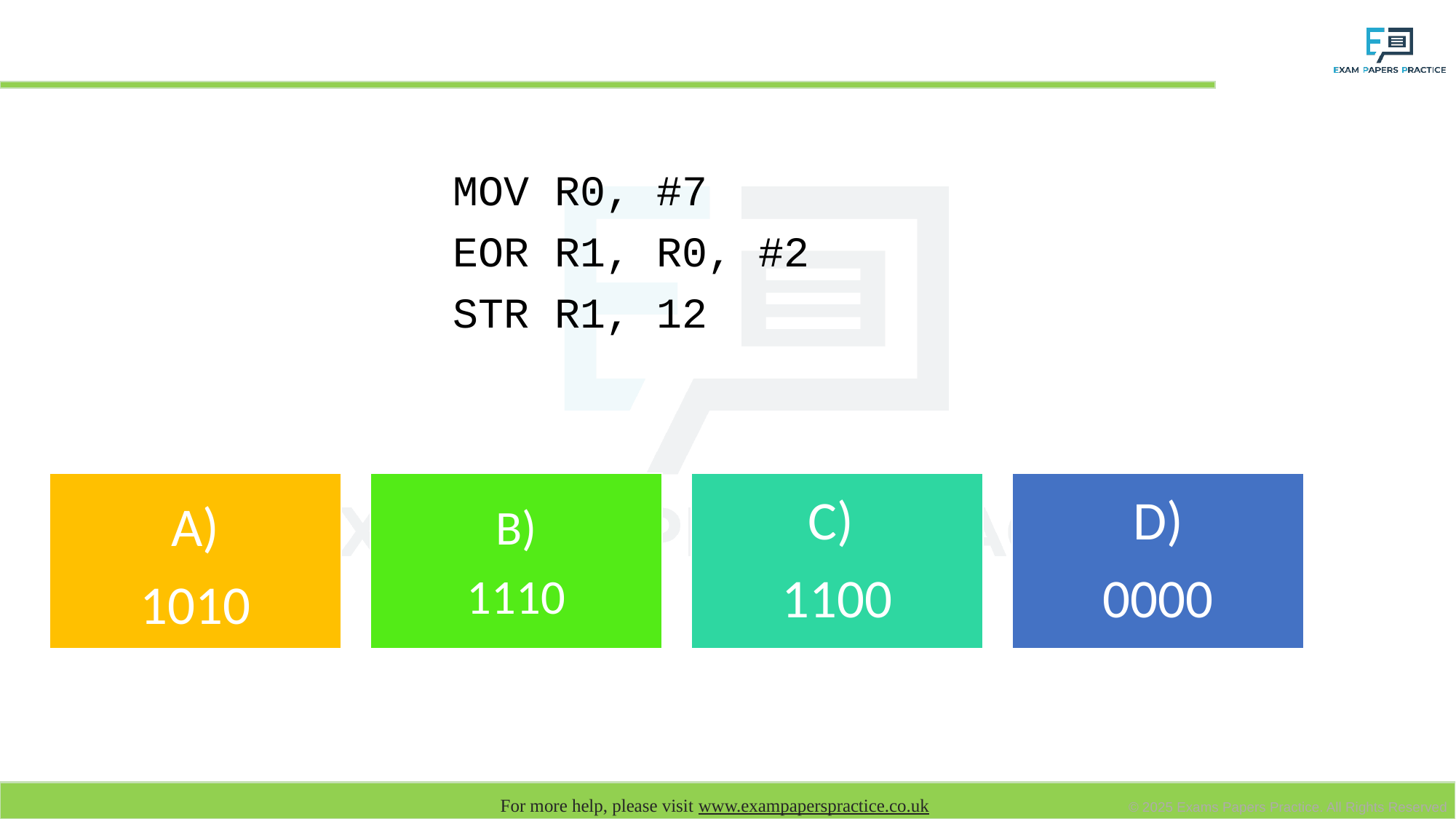

# What inary value is stored in memory address 12 once the assembly code below has been executed?
MOV R0, #7
EOR R1, R0, #2
STR R1, 12

A)
1010

B)
1110

C)
1100
D)
0000